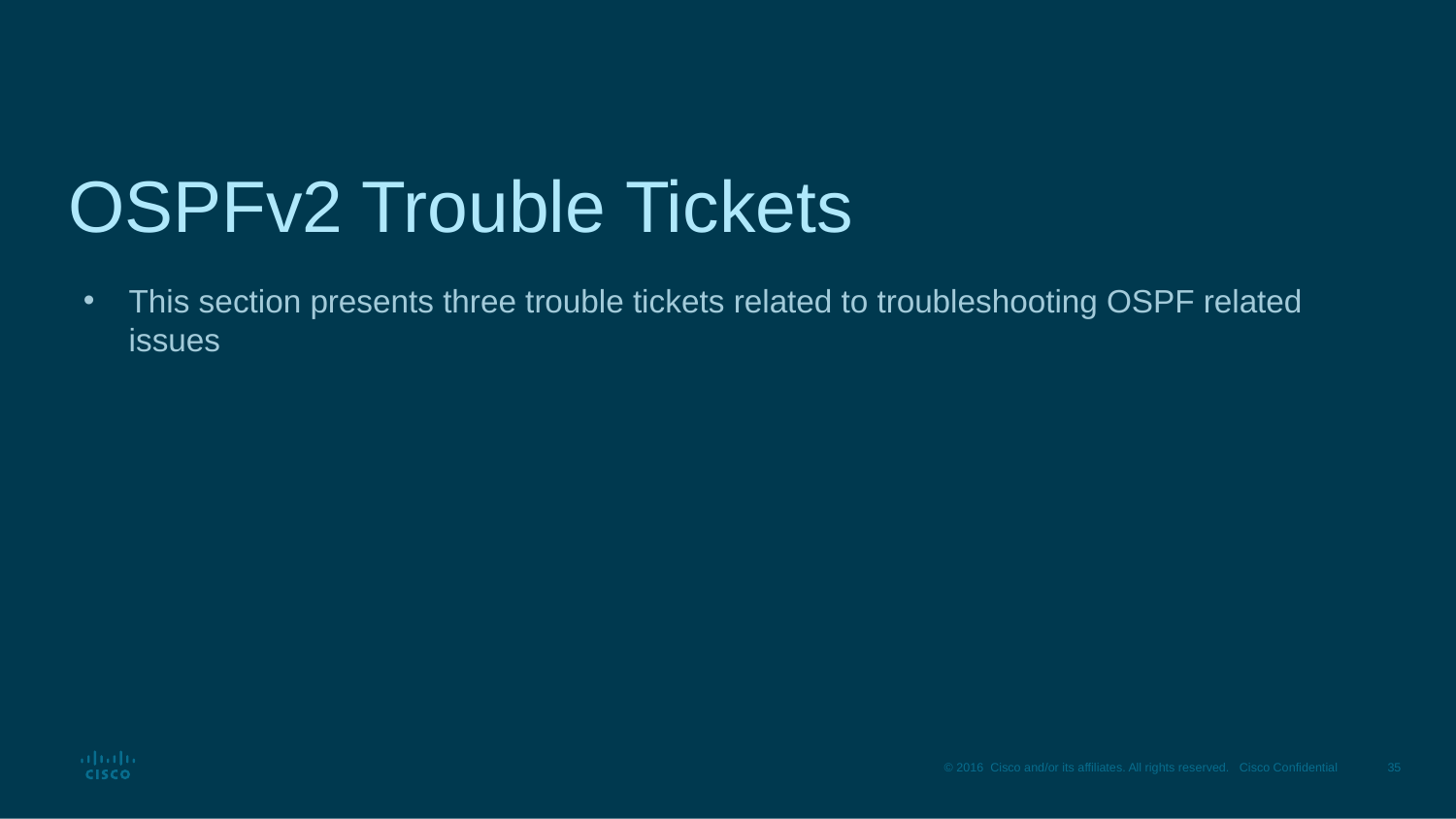

# OSPFv2 Trouble Tickets
This section presents three trouble tickets related to troubleshooting OSPF related issues